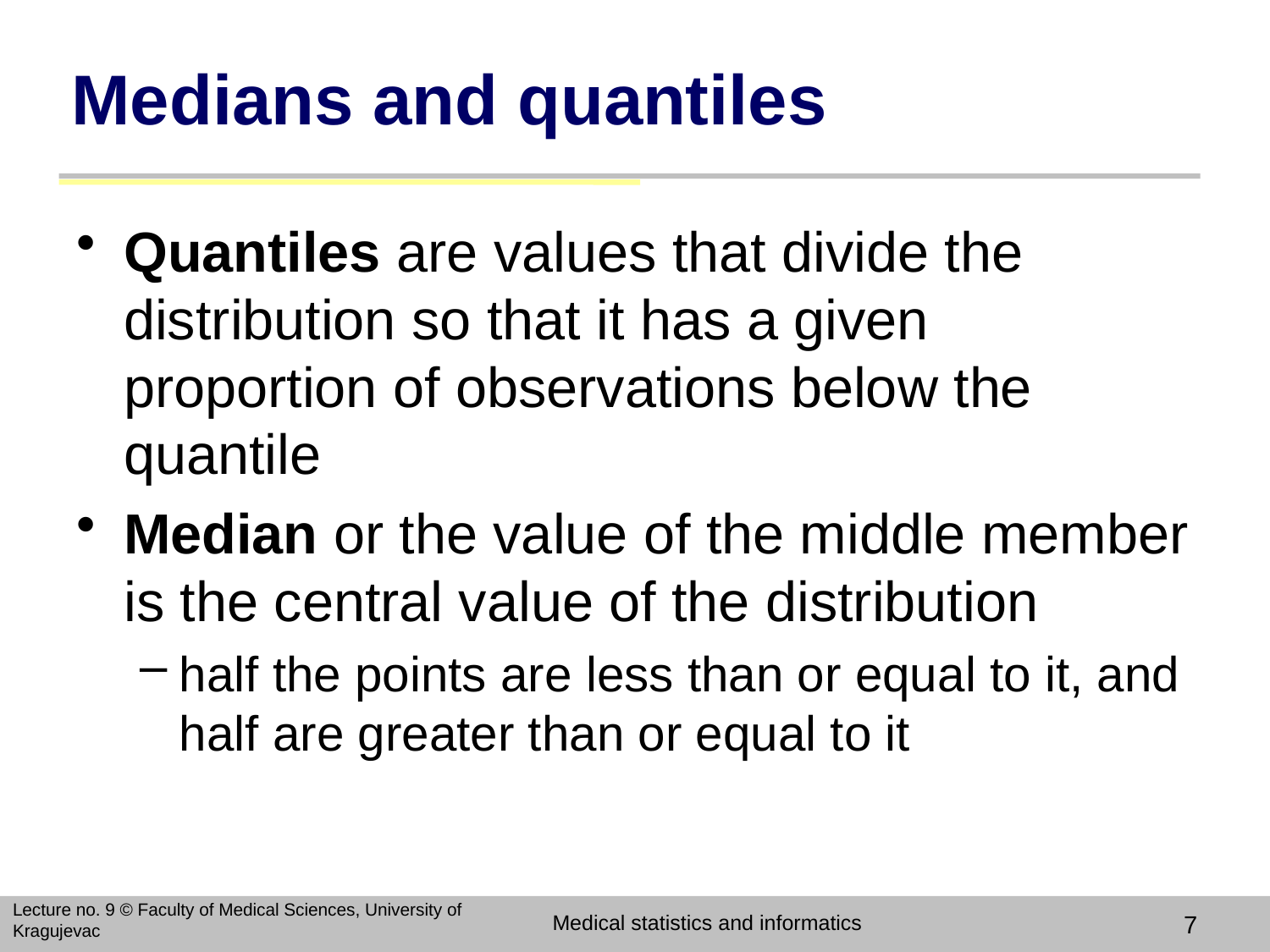

# Medians and quantiles
Quantiles are values that divide the distribution so that it has a given proportion of observations below the quantile
Median or the value of the middle member is the central value of the distribution
half the points are less than or equal to it, and half are greater than or equal to it
Lecture no. 9 © Faculty of Medical Sciences, University of Kragujevac
Medical statistics and informatics
7